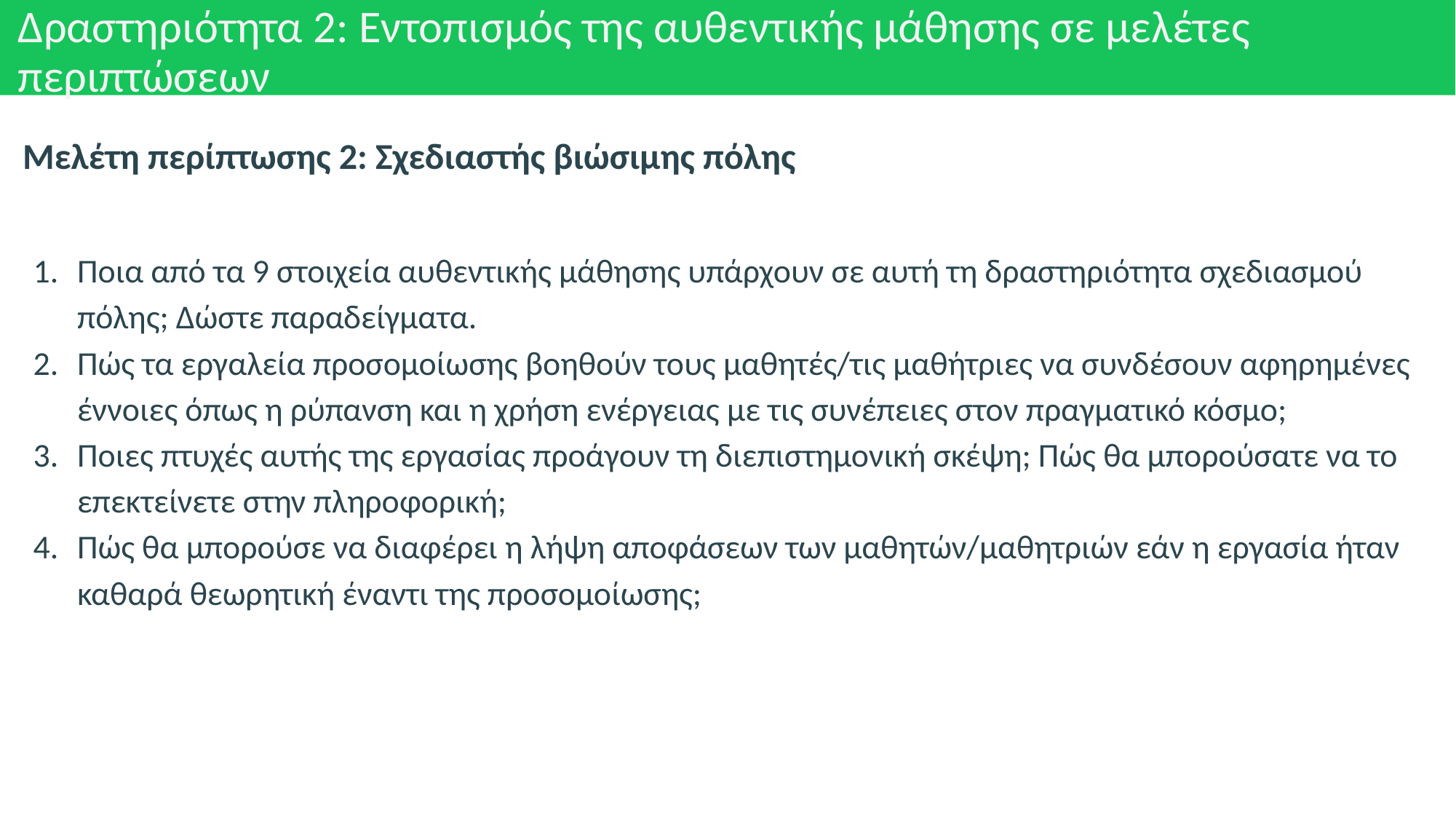

# Δραστηριότητα 2: Εντοπισμός της αυθεντικής μάθησης σε μελέτες περιπτώσεων
Μελέτη περίπτωσης 2: Σχεδιαστής βιώσιμης πόλης

Ποια από τα 9 στοιχεία αυθεντικής μάθησης υπάρχουν σε αυτή τη δραστηριότητα σχεδιασμού πόλης; Δώστε παραδείγματα.
Πώς τα εργαλεία προσομοίωσης βοηθούν τους μαθητές/τις μαθήτριες να συνδέσουν αφηρημένες έννοιες όπως η ρύπανση και η χρήση ενέργειας με τις συνέπειες στον πραγματικό κόσμο;
Ποιες πτυχές αυτής της εργασίας προάγουν τη διεπιστημονική σκέψη; Πώς θα μπορούσατε να το επεκτείνετε στην πληροφορική;
Πώς θα μπορούσε να διαφέρει η λήψη αποφάσεων των μαθητών/μαθητριών εάν η εργασία ήταν καθαρά θεωρητική έναντι της προσομοίωσης;